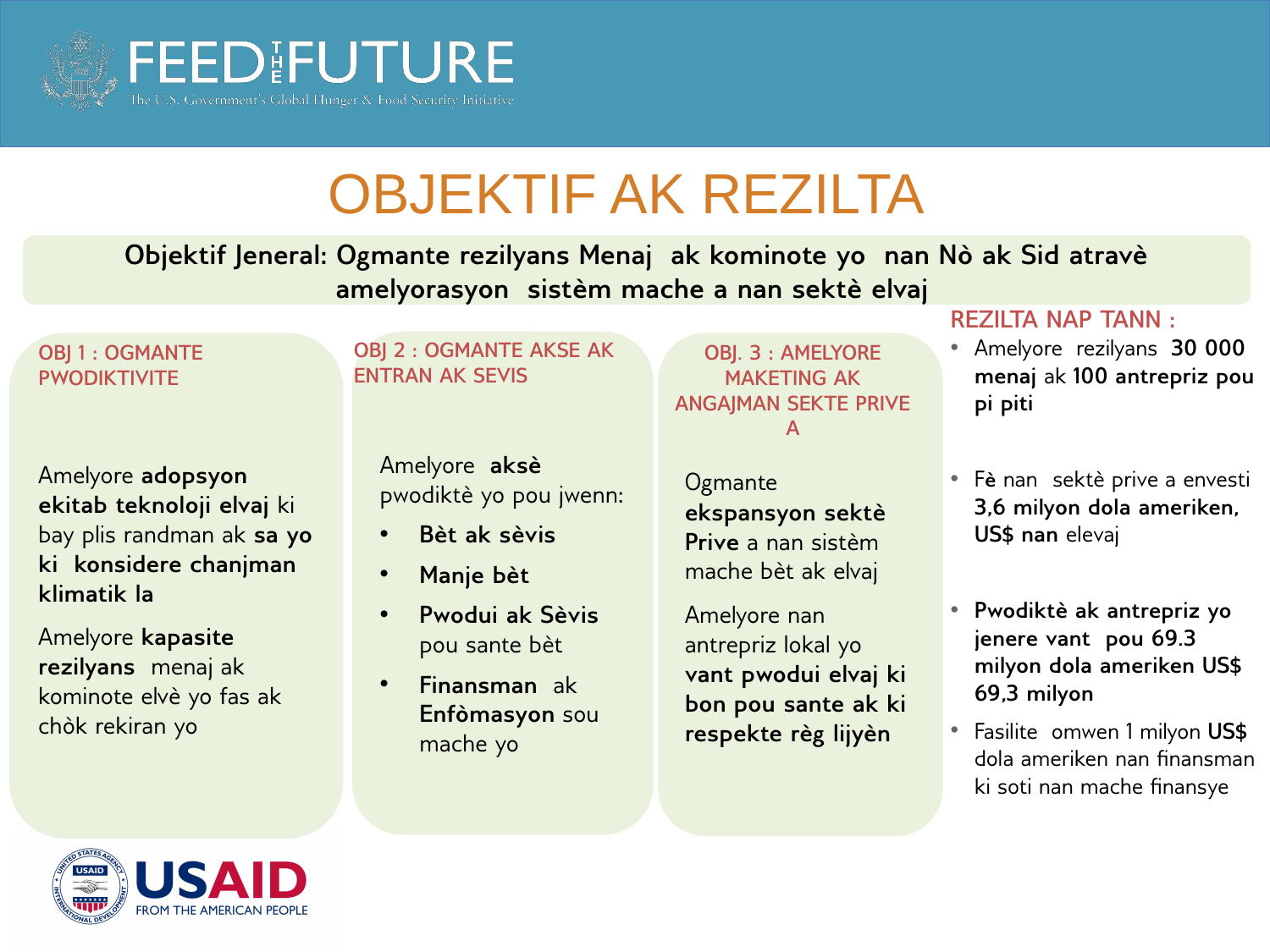

# OBJEKTIF AK REZILTA
Objektif Jeneral: Ogmante rezilyans Menaj  ak kominote yo  nan Nò ak Sid atravè amelyorasyon  sistèm mache a nan sektè elvaj
REZILTA NAP TANN :
Amelyore  rezilyans  30 000 menaj ak 100 antrepriz pou pi piti

Fè nan  sektè prive a envesti 3,6 milyon dola ameriken, US$ nan elevaj

Pwodiktè ak antrepriz yo jenere vant  pou 69.3 milyon dola ameriken US$ 69,3 milyon
Fasilite  omwen 1 milyon US$ dola ameriken nan finansman ki soti nan mache finansye
OBJ 2 : OGMANTE AKSE AK ENTRAN AK SEVIS

Amelyore  aksè pwodiktè yo pou jwenn:
Bèt ak sèvis
Manje bèt
Pwodui ak Sèvis pou sante bèt
Finansman  ak Enfòmasyon sou mache yo
OBJ 1 : OGMANTE PWODIKTIVITE
OBJ. 3 : AMELYORE MAKETING AK ANGAJMAN SEKTE PRIVE A

Amelyore adopsyon ekitab teknoloji elvaj ki bay plis randman ak sa yo ki  konsidere chanjman klimatik la
Amelyore kapasite rezilyans  menaj ak kominote elvè yo fas ak chòk rekiran yo

Ogmante ekspansyon sektè Prive a nan sistèm mache bèt ak elvaj
Amelyore nan antrepriz lokal yo vant pwodui elvaj ki bon pou sante ak ki respekte règ lijyèn